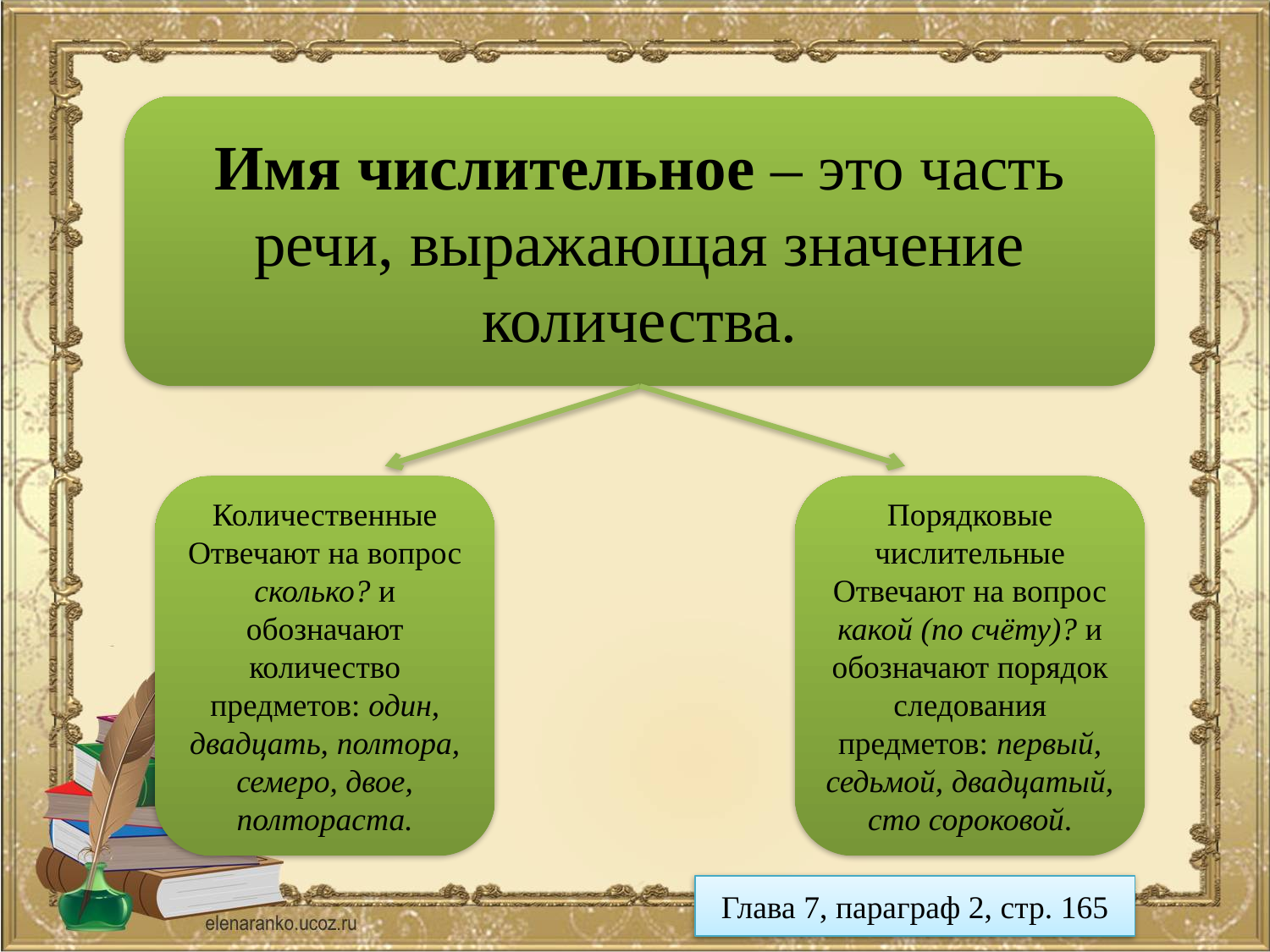

#
Имя числительное – это часть речи, выражающая значение количества.

Количественные
Отвечают на вопрос сколько? и обозначают количество предметов: один, двадцать, полтора, семеро, двое, полтораста.
Порядковые числительные
Отвечают на вопрос какой (по счёту)? и обозначают порядок следования предметов: первый, седьмой, двадцатый, сто сороковой.
Глава 7, параграф 2, стр. 165